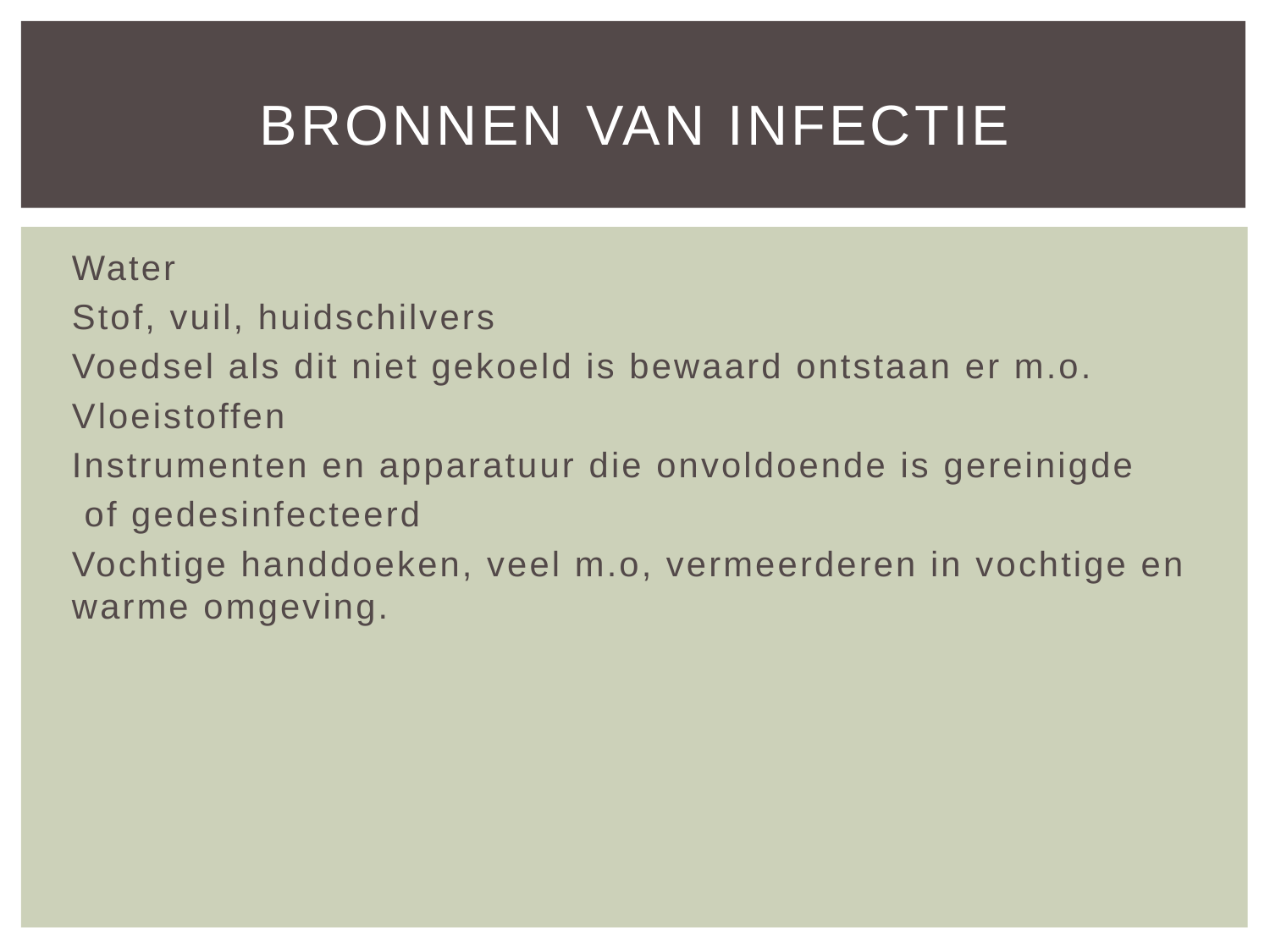

# Bronnen van infectie
Water
Stof, vuil, huidschilvers
Voedsel als dit niet gekoeld is bewaard ontstaan er m.o.
Vloeistoffen
Instrumenten en apparatuur die onvoldoende is gereinigde
 of gedesinfecteerd
Vochtige handdoeken, veel m.o, vermeerderen in vochtige en warme omgeving.